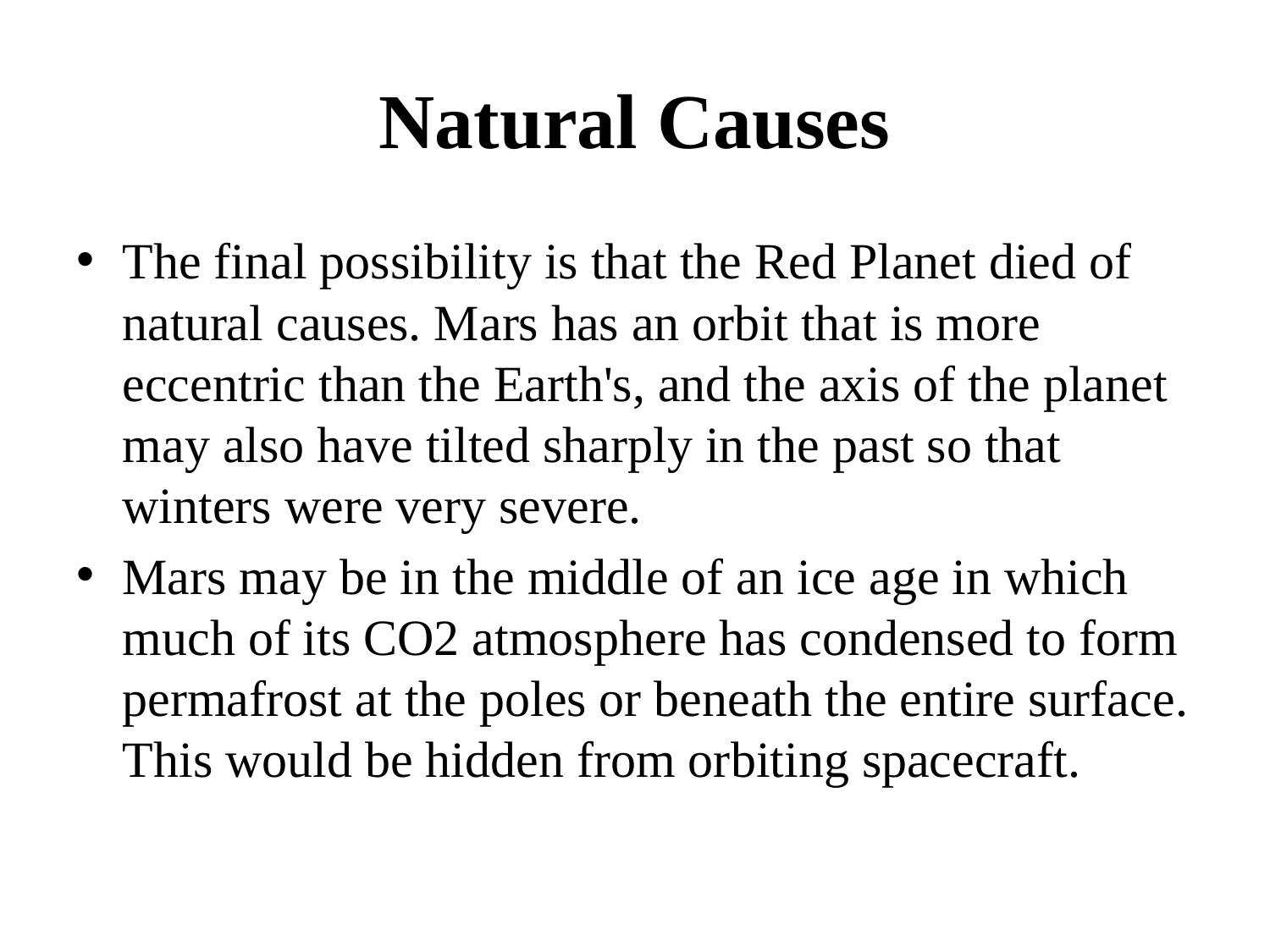

# Natural Causes
The final possibility is that the Red Planet died of natural causes. Mars has an orbit that is more eccentric than the Earth's, and the axis of the planet may also have tilted sharply in the past so that winters were very severe.
Mars may be in the middle of an ice age in which much of its CO2 atmosphere has condensed to form permafrost at the poles or beneath the entire surface. This would be hidden from orbiting spacecraft.